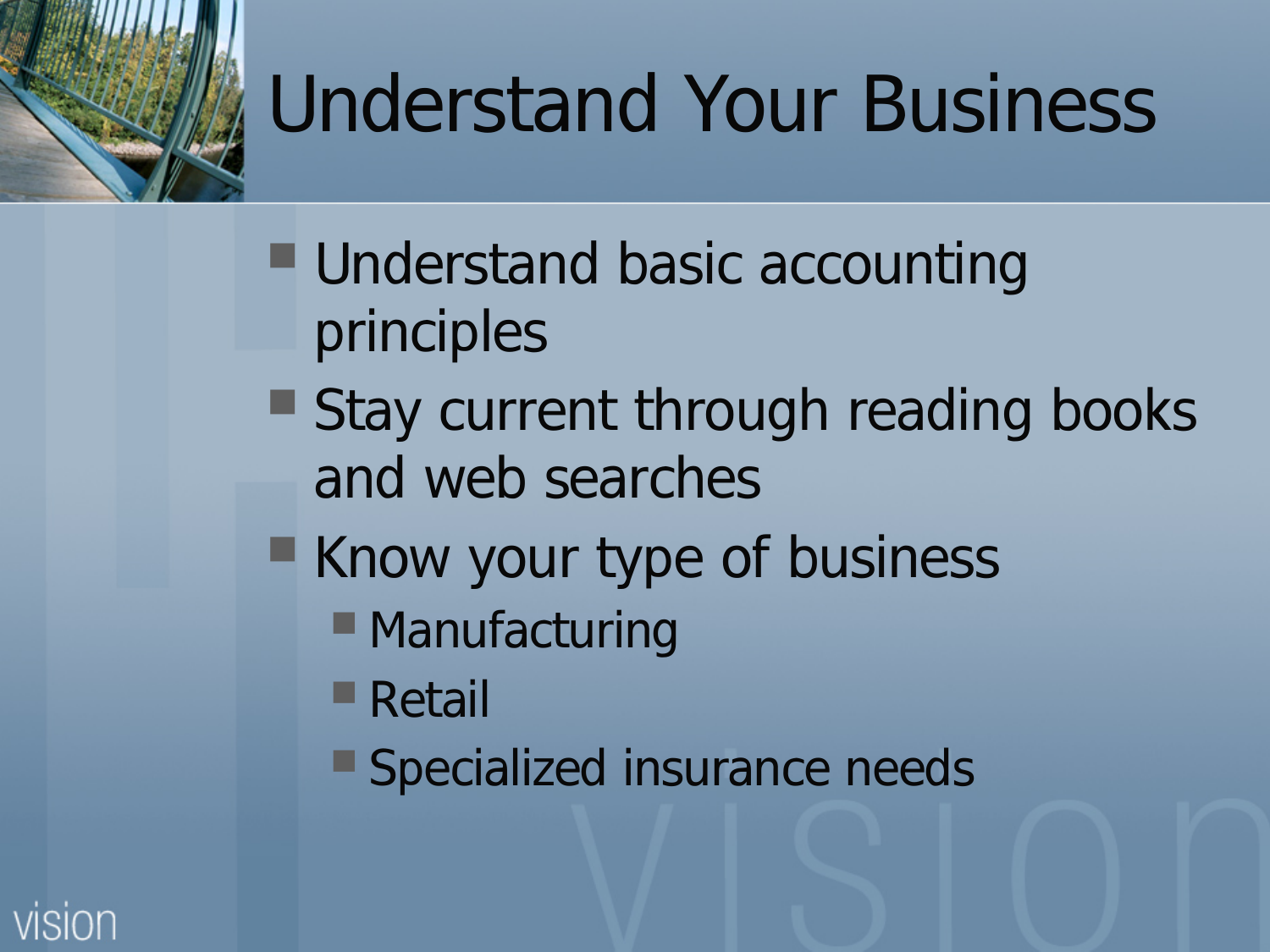

# Understand Your Business
Understand basic accounting principles
Stay current through reading books and web searches
Know your type of business
Manufacturing
Retail
Specialized insurance needs